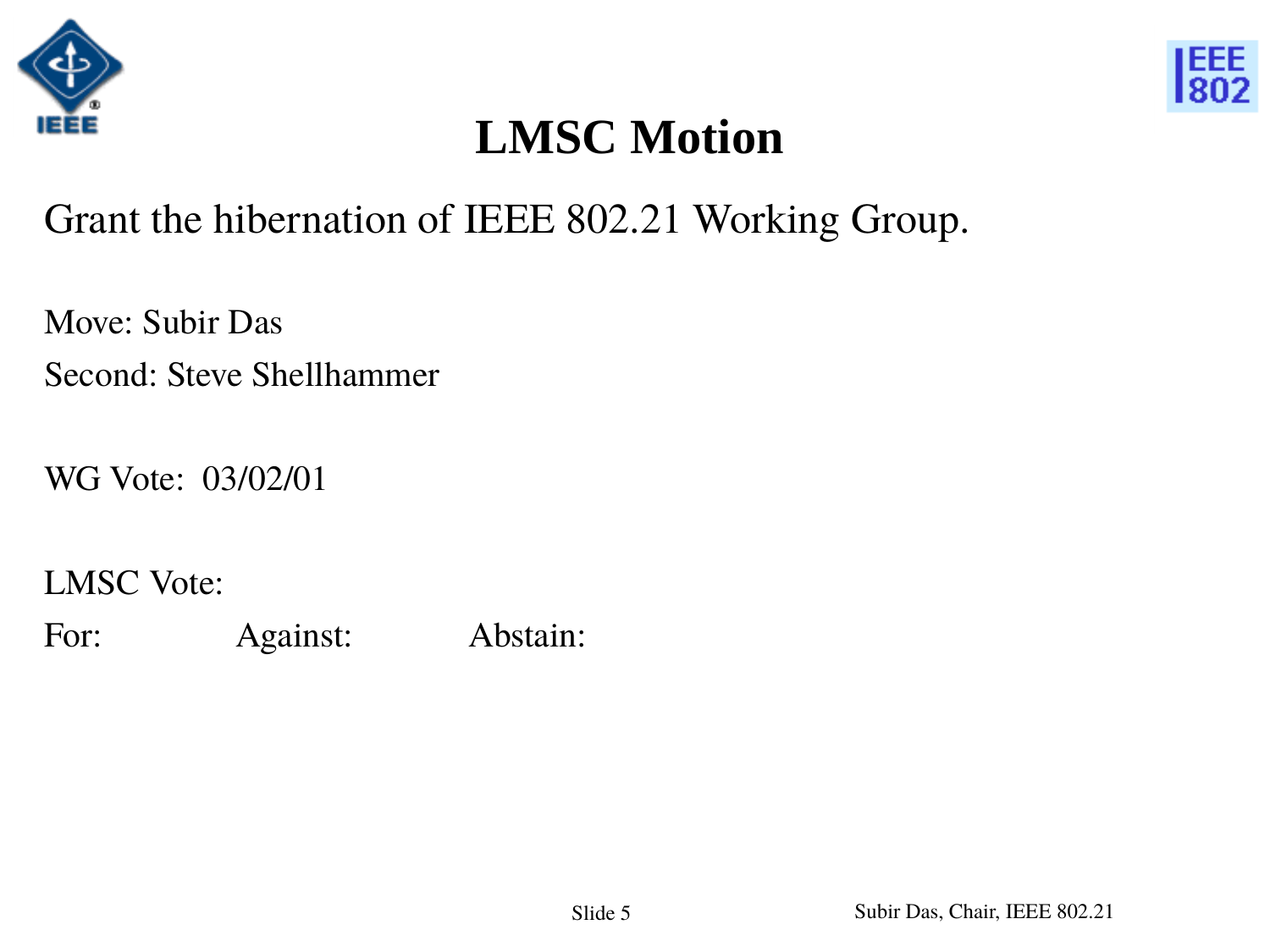

# LMSC Motion
Grant the hibernation of IEEE 802.21 Working Group.

Move: Subir Das
Second: Steve Shellhammer

WG Vote:  03/02/01

LMSC Vote:
For:               Against:             Abstain:

Subir Das, Chair, IEEE 802.21
Slide 5